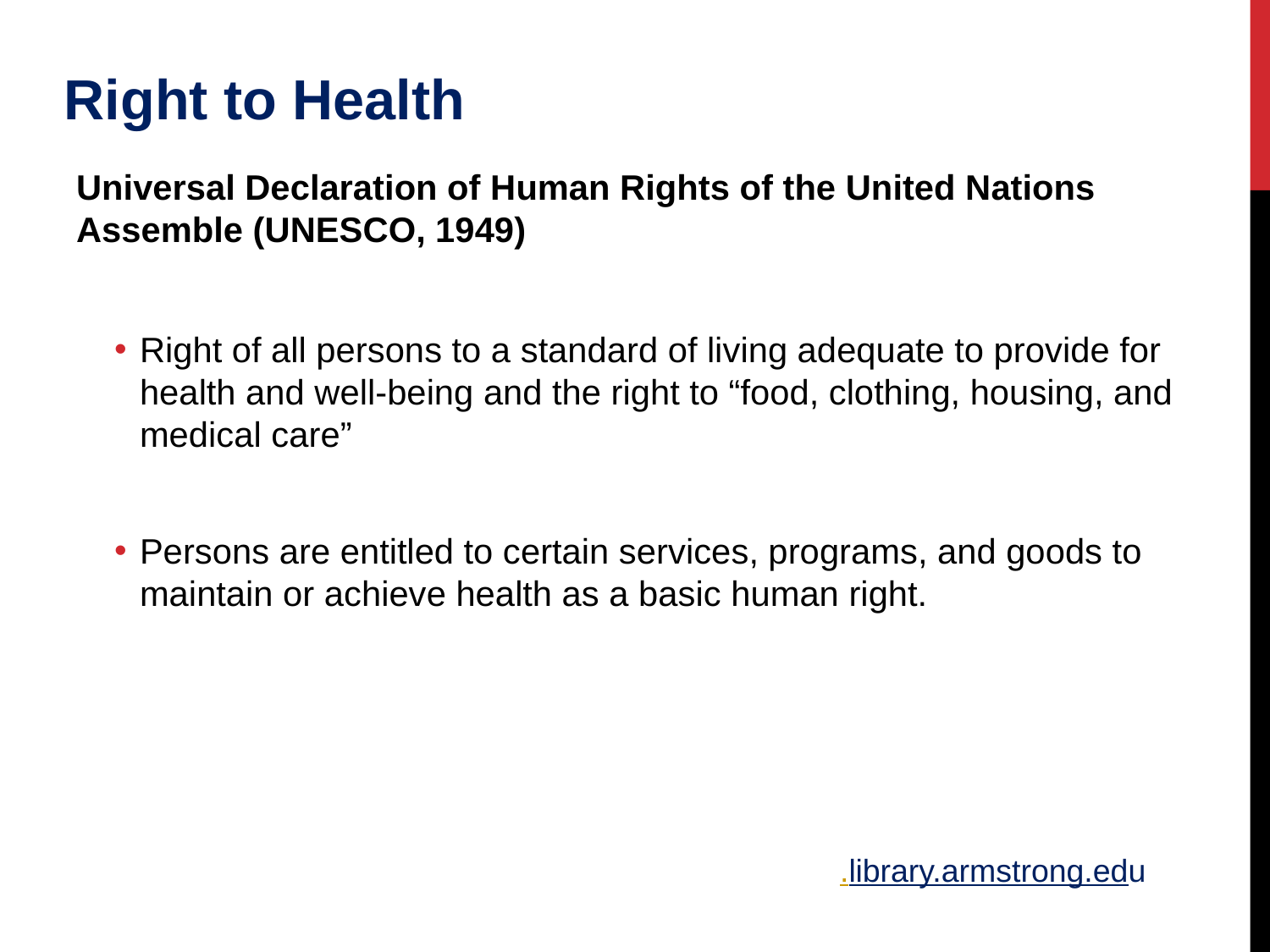

Right to Health
Universal Declaration of Human Rights of the United Nations Assemble (UNESCO, 1949)

Right of all persons to a standard of living adequate to provide for health and well-being and the right to “food, clothing, housing, and medical care”

Persons are entitled to certain services, programs, and goods to maintain or achieve health as a basic human right.
.library.armstrong.edu